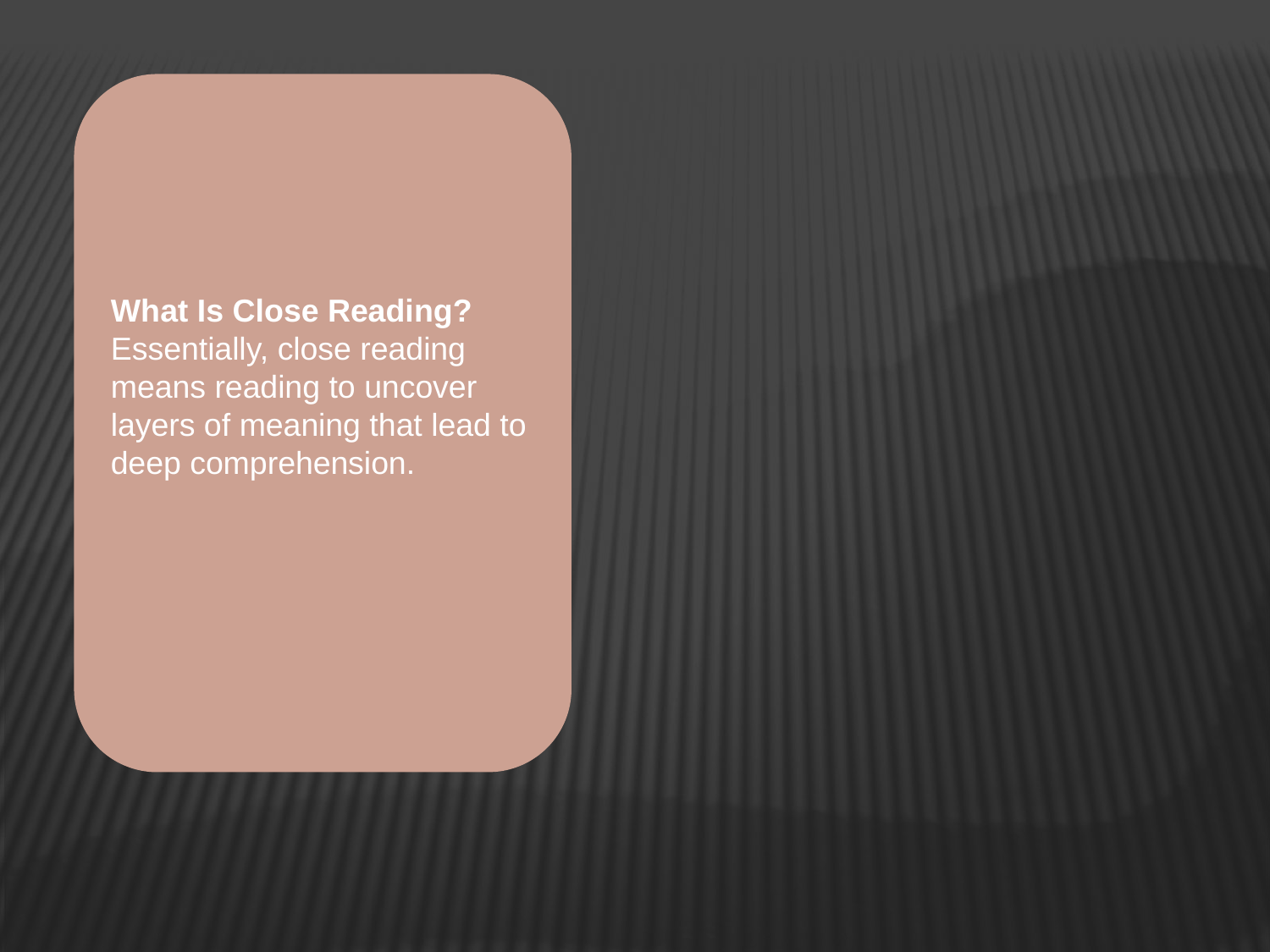

What Is Close Reading?
Essentially, close reading means reading to uncover layers of meaning that lead to deep comprehension.